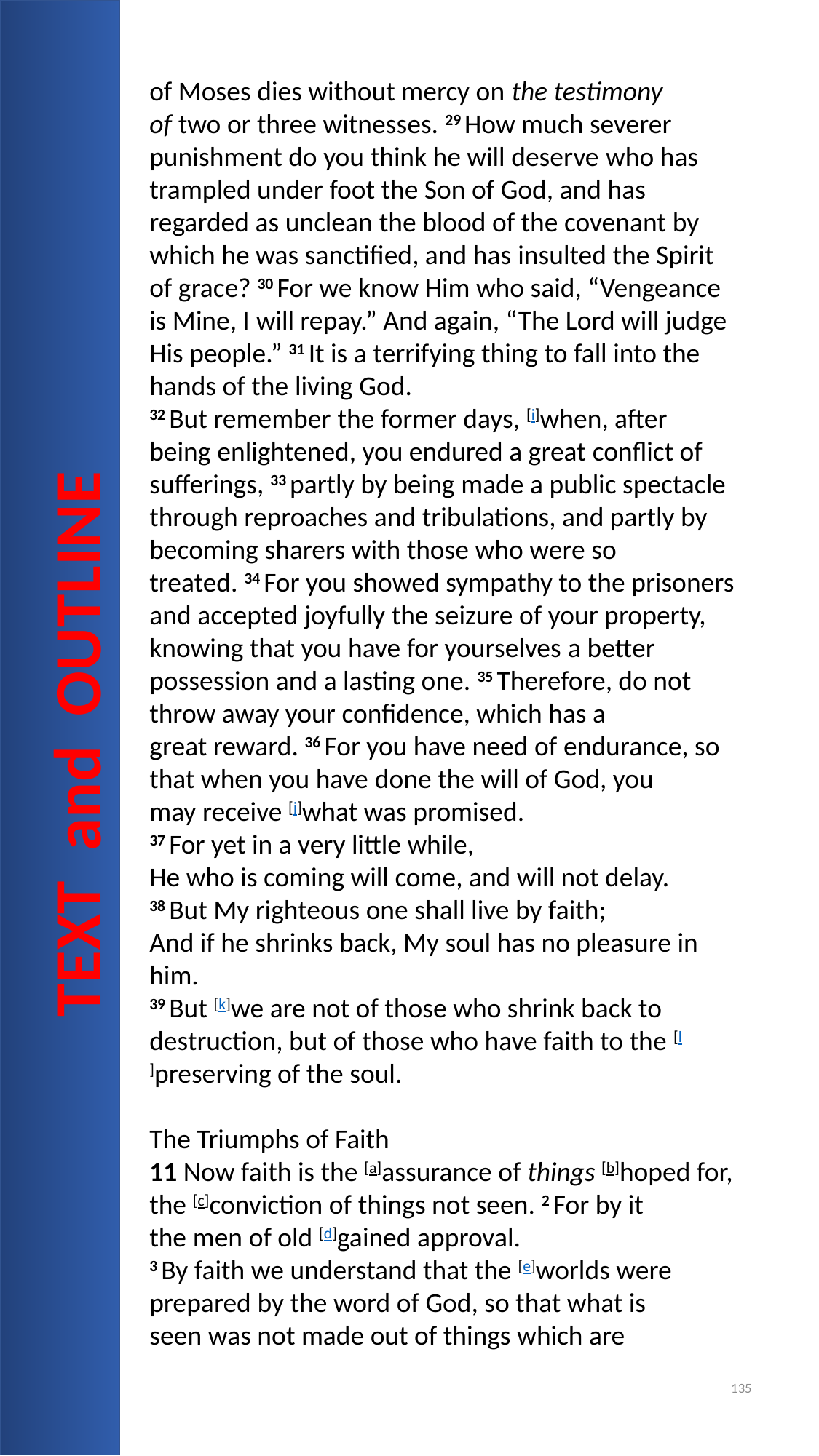

of Moses dies without mercy on the testimony of two or three witnesses. 29 How much severer punishment do you think he will deserve who has trampled under foot the Son of God, and has regarded as unclean the blood of the covenant by which he was sanctified, and has insulted the Spirit of grace? 30 For we know Him who said, “Vengeance is Mine, I will repay.” And again, “The Lord will judge His people.” 31 It is a terrifying thing to fall into the hands of the living God.
32 But remember the former days, [i]when, after being enlightened, you endured a great conflict of sufferings, 33 partly by being made a public spectacle through reproaches and tribulations, and partly by becoming sharers with those who were so treated. 34 For you showed sympathy to the prisoners and accepted joyfully the seizure of your property, knowing that you have for yourselves a better possession and a lasting one. 35 Therefore, do not throw away your confidence, which has a great reward. 36 For you have need of endurance, so that when you have done the will of God, you may receive [j]what was promised.
37 For yet in a very little while,
He who is coming will come, and will not delay.
38 But My righteous one shall live by faith;
And if he shrinks back, My soul has no pleasure in him.
39 But [k]we are not of those who shrink back to destruction, but of those who have faith to the [l]preserving of the soul.

The Triumphs of Faith
11 Now faith is the [a]assurance of things [b]hoped for, the [c]conviction of things not seen. 2 For by it the men of old [d]gained approval.
3 By faith we understand that the [e]worlds were prepared by the word of God, so that what is seen was not made out of things which are

TEXT  and  OUTLINE
135